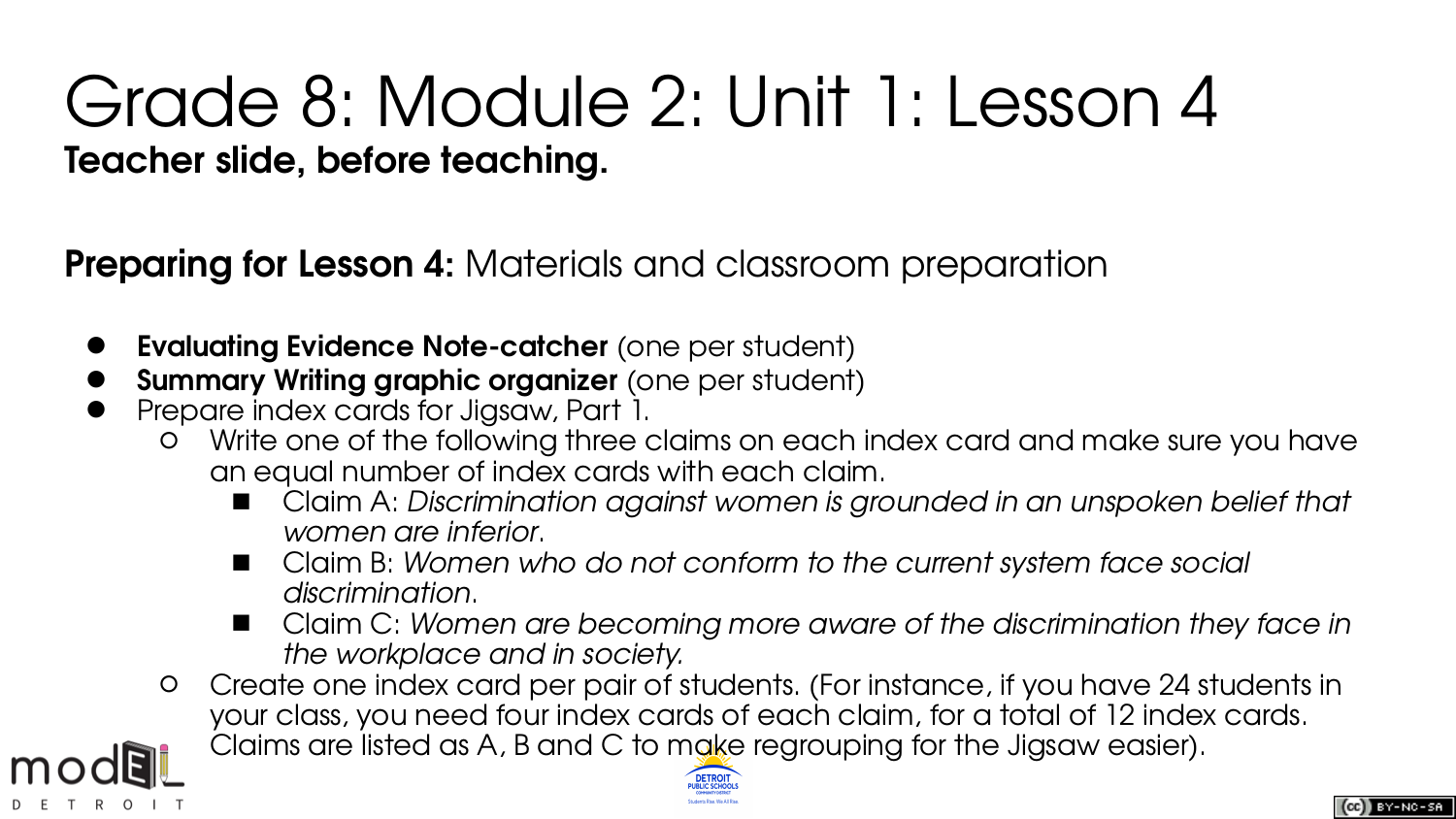

# Grade 8: Module 2: Unit 1: Lesson 4
Teacher slide, before teaching.
Preparing for Lesson 4: Materials and classroom preparation
Evaluating Evidence Note-catcher (one per student)
Summary Writing graphic organizer (one per student)
Prepare index cards for Jigsaw, Part 1.
Write one of the following three claims on each index card and make sure you have an equal number of index cards with each claim.
Claim A: Discrimination against women is grounded in an unspoken belief that women are inferior.
Claim B: Women who do not conform to the current system face social discrimination.
Claim C: Women are becoming more aware of the discrimination they face in the workplace and in society.
Create one index card per pair of students. (For instance, if you have 24 students in your class, you need four index cards of each claim, for a total of 12 index cards. Claims are listed as A, B and C to make regrouping for the Jigsaw easier).